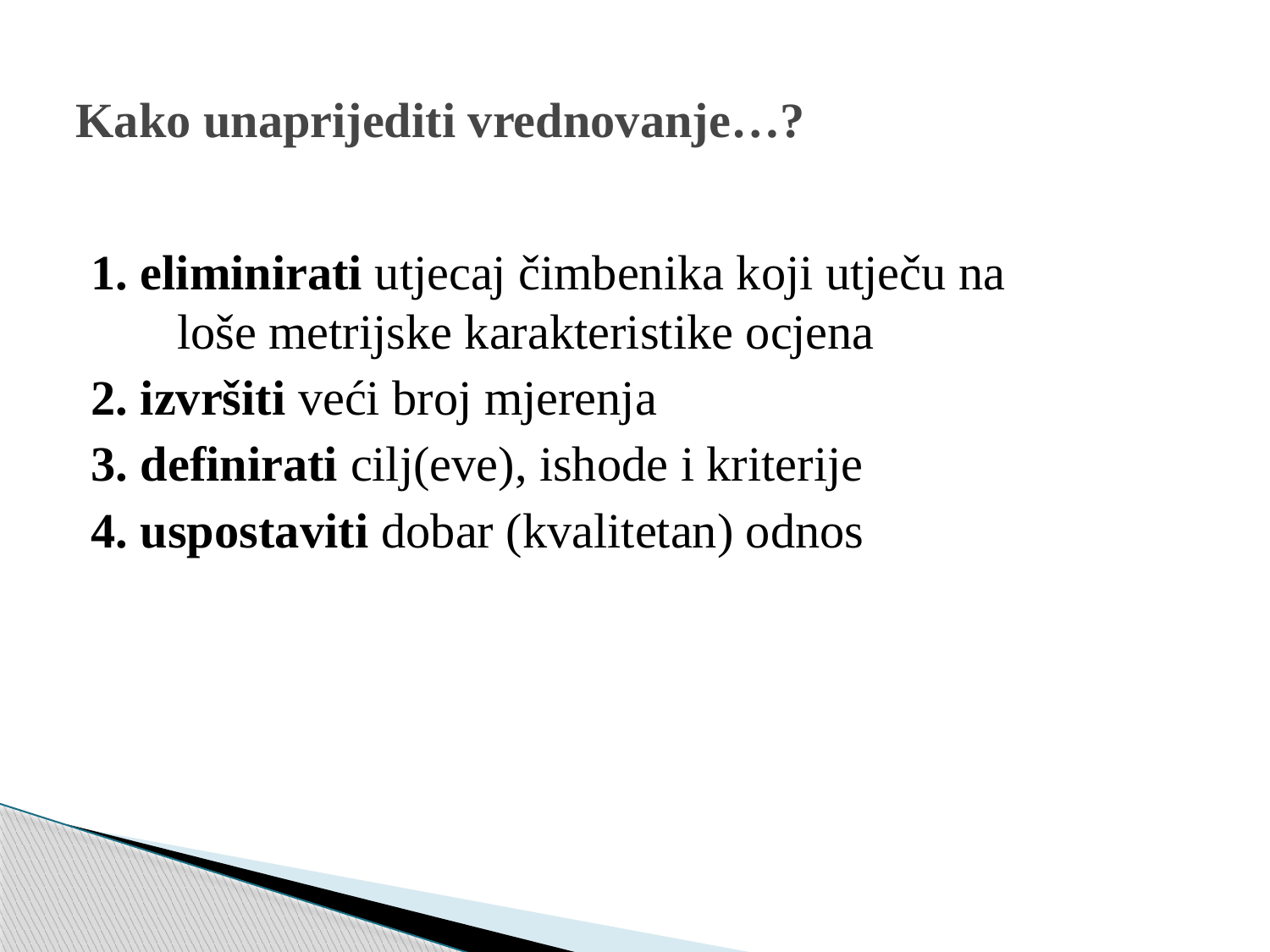

# Kako unaprijediti vrednovanje…?

1. eliminirati utjecaj čimbenika koji utječu na                       loše metrijske karakteristike ocjena
2. izvršiti veći broj mjerenja
3. definirati cilj(eve), ishode i kriterije
4. uspostaviti dobar (kvalitetan) odnos